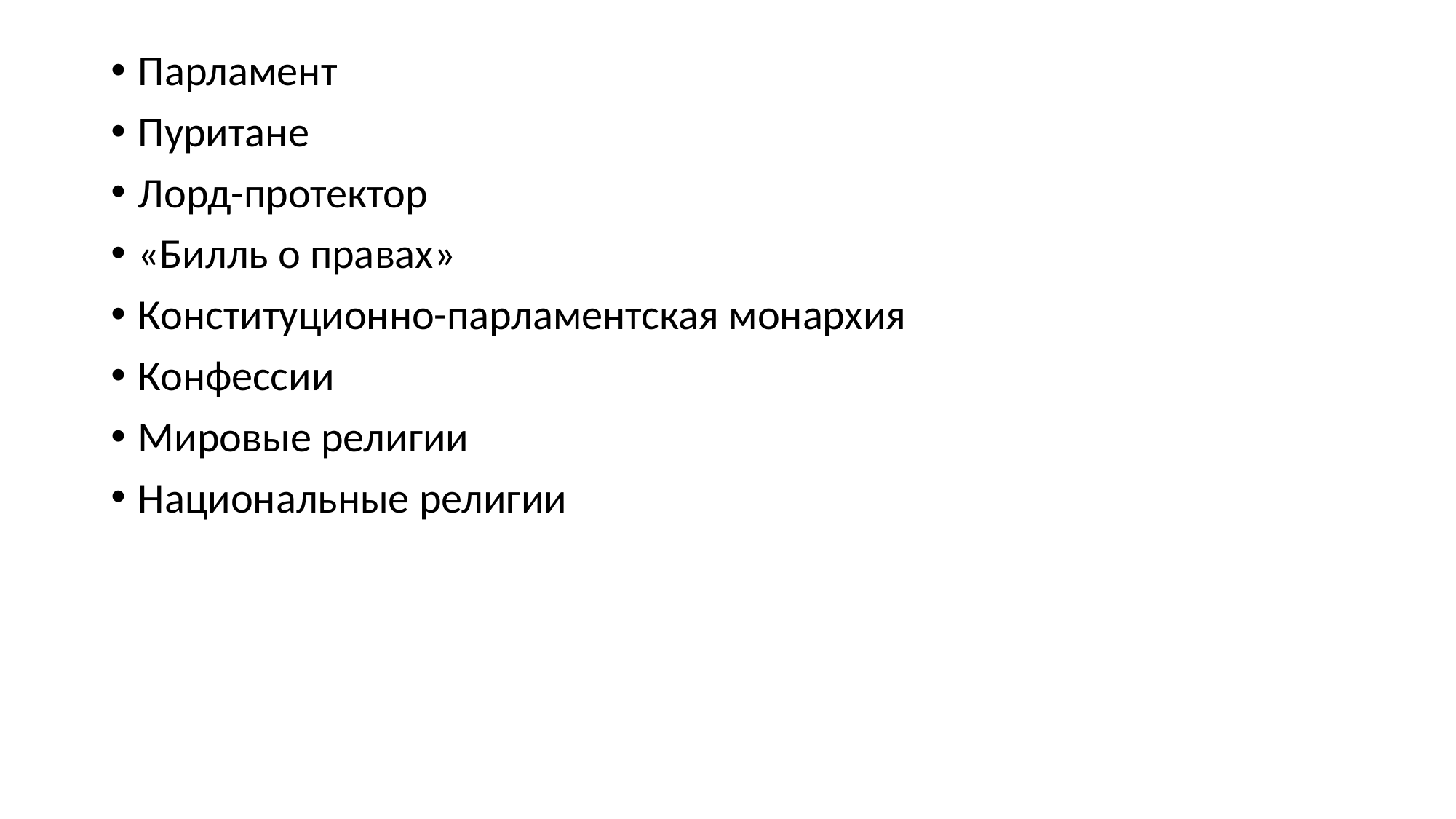

Парламент
Пуритане
Лорд-протектор
«Билль о правах»
Конституционно-парламентская монархия
Конфессии
Мировые религии
Национальные религии